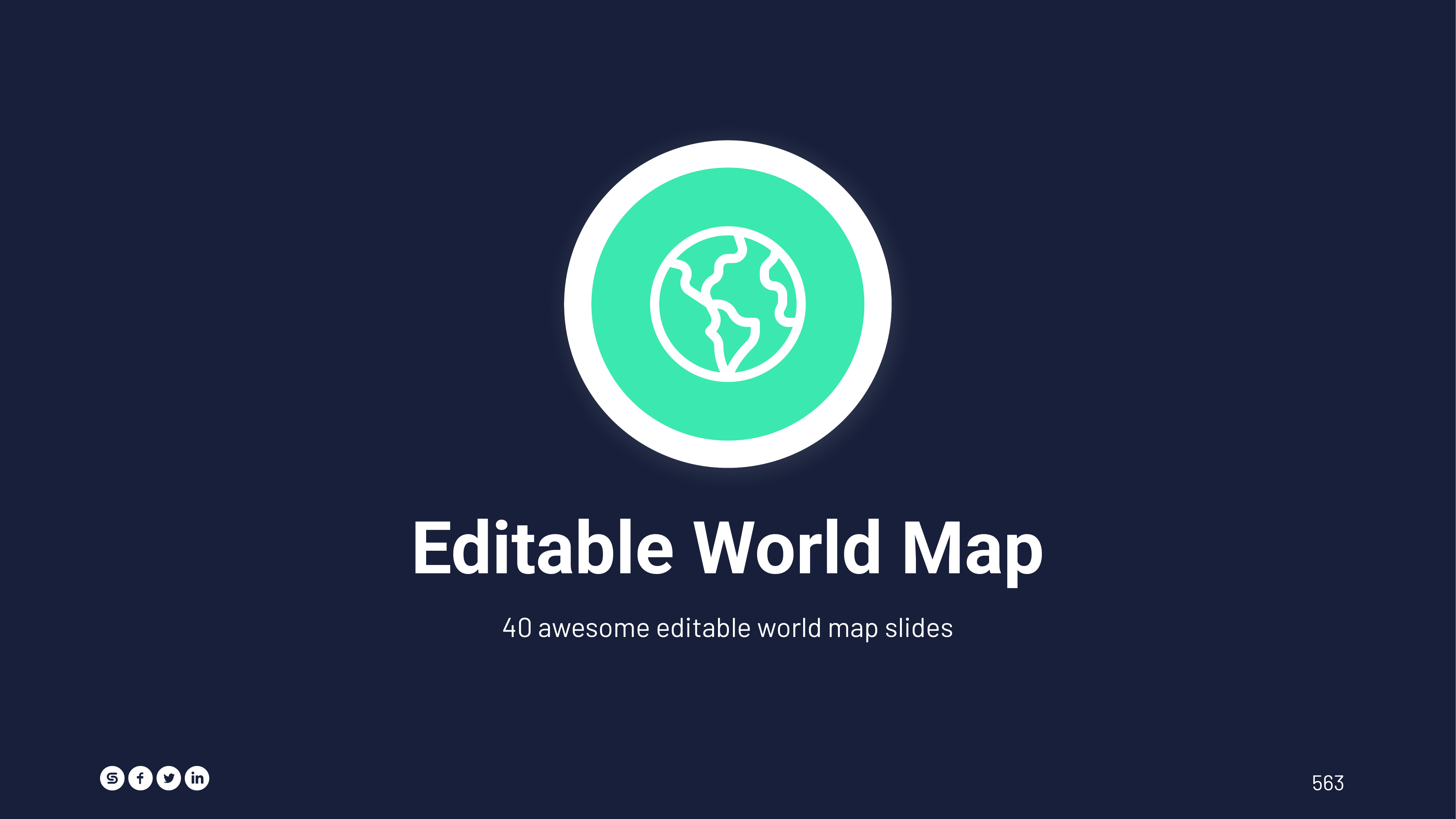

Editable World Map
40 awesome editable world map slides